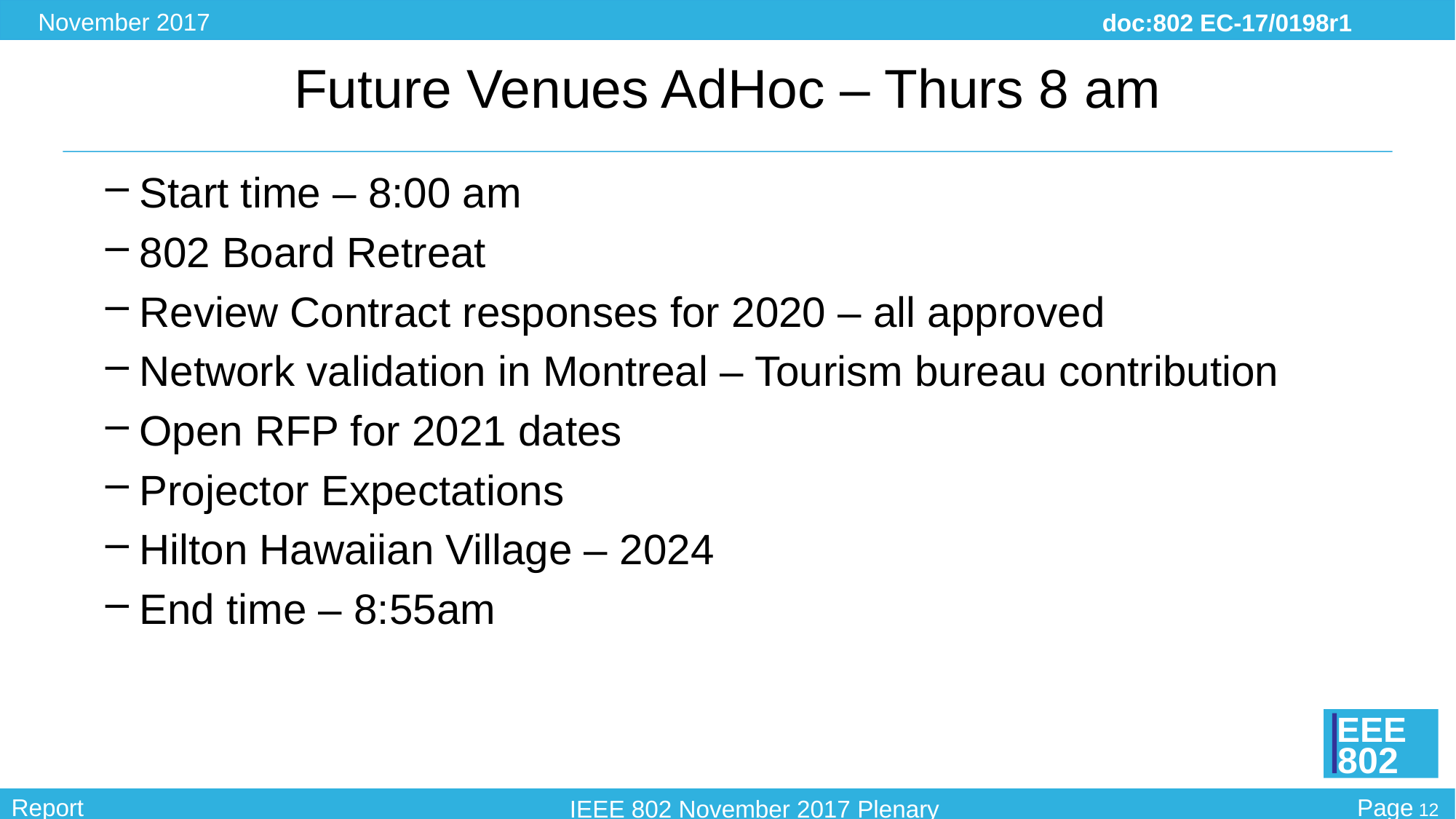

# Future Venues AdHoc – Thurs 8 am
Start time – 8:00 am
802 Board Retreat
Review Contract responses for 2020 – all approved
Network validation in Montreal – Tourism bureau contribution
Open RFP for 2021 dates
Projector Expectations
Hilton Hawaiian Village – 2024
End time – 8:55am